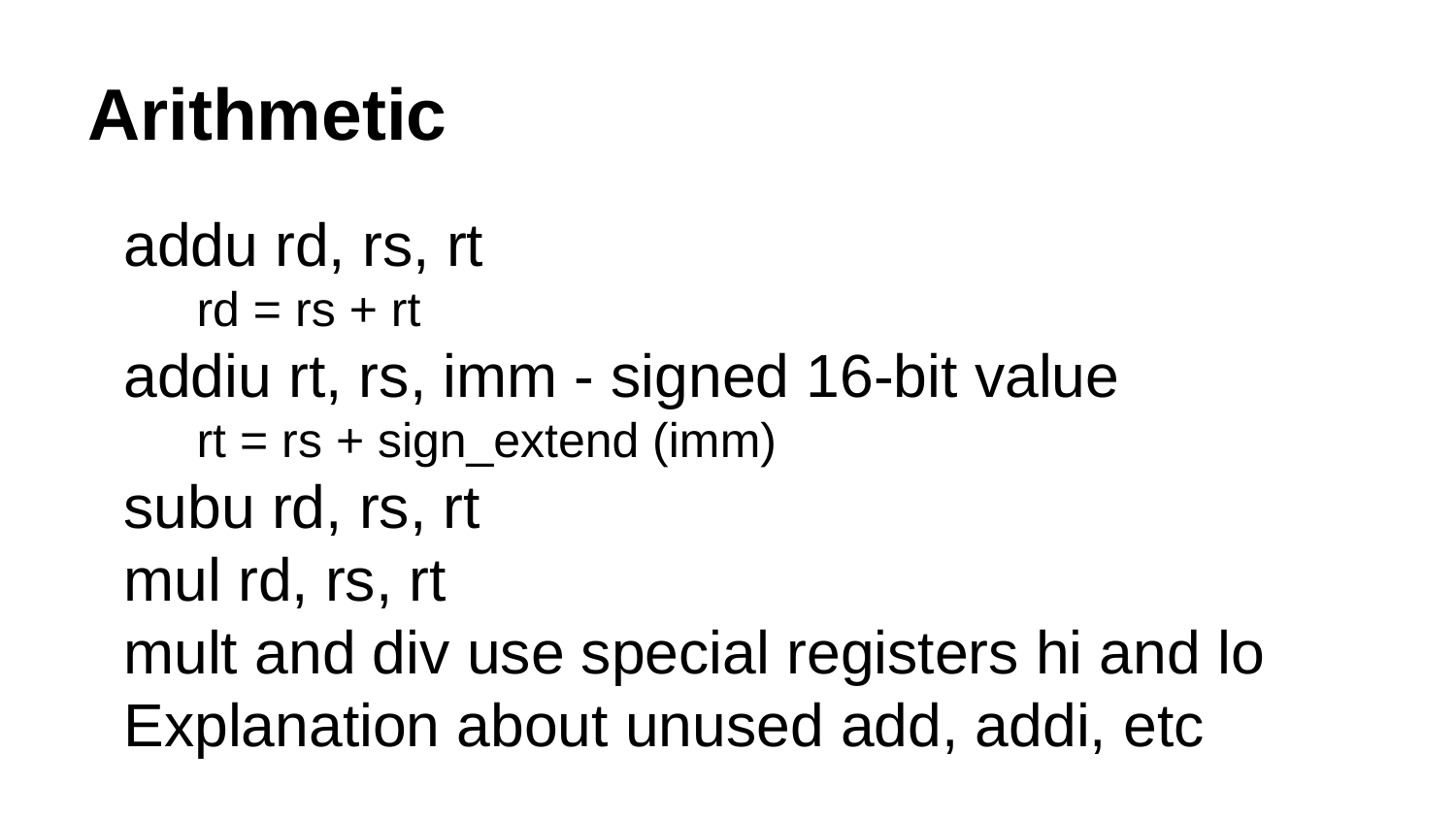

# Arithmetic
addu rd, rs, rt
rd = rs + rt
addiu rt, rs, imm - signed 16-bit value
rt = rs + sign_extend (imm)
subu rd, rs, rt
mul rd, rs, rt
mult and div use special registers hi and lo
Explanation about unused add, addi, etc